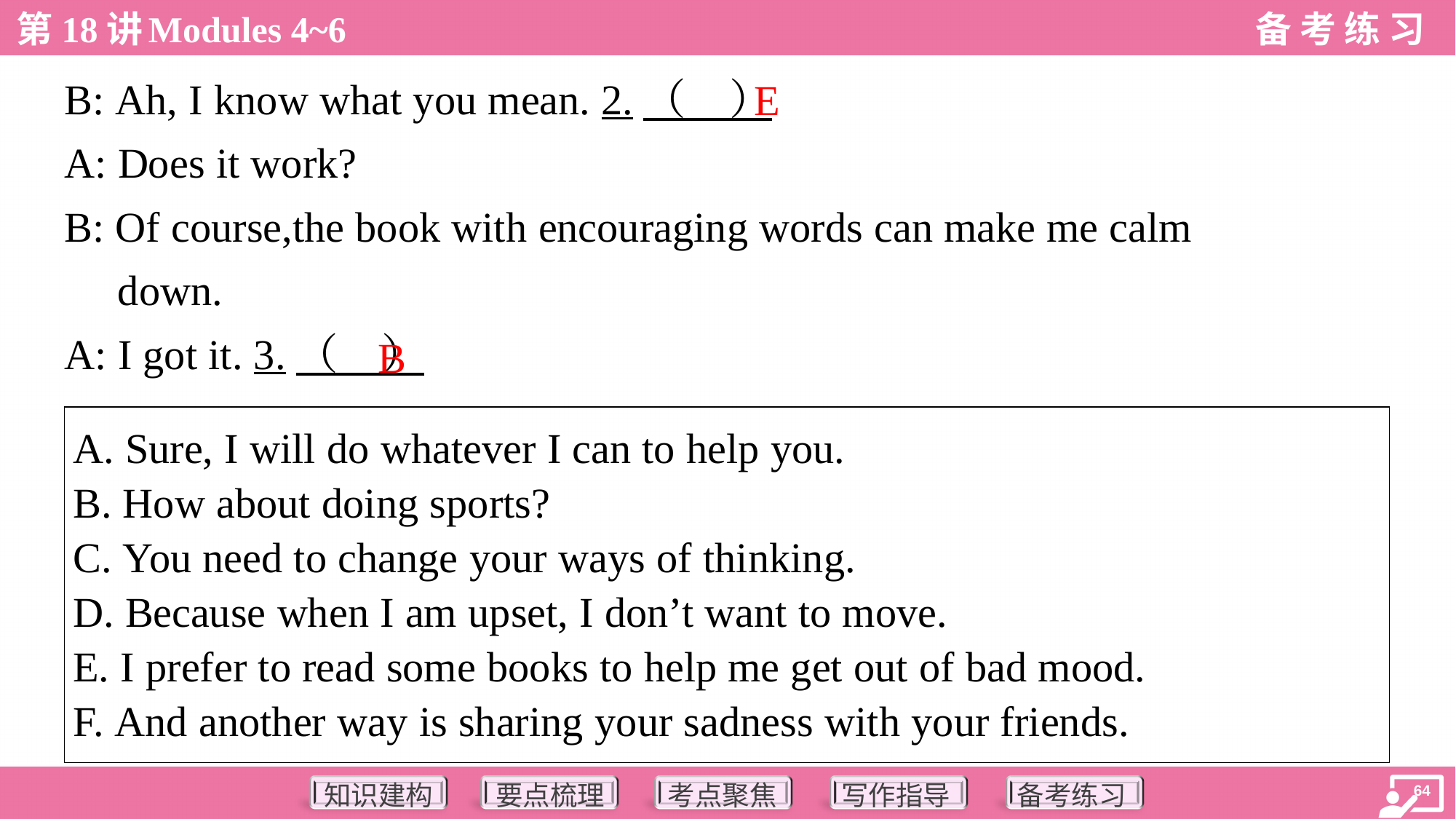

E
B: Ah, I know what you mean. 2.（    ）
A: Does it work?
B: Of course,the book with encouraging words can make me calm
down.
A: I got it. 3.（    ）

B
| A. Sure, I will do whatever I can to help you. B. How about doing sports? C. You need to change your ways of thinking. D. Because when I am upset, I don’t want to move. E. I prefer to read some books to help me get out of bad mood. F. And another way is sharing your sadness with your friends. |
| --- |